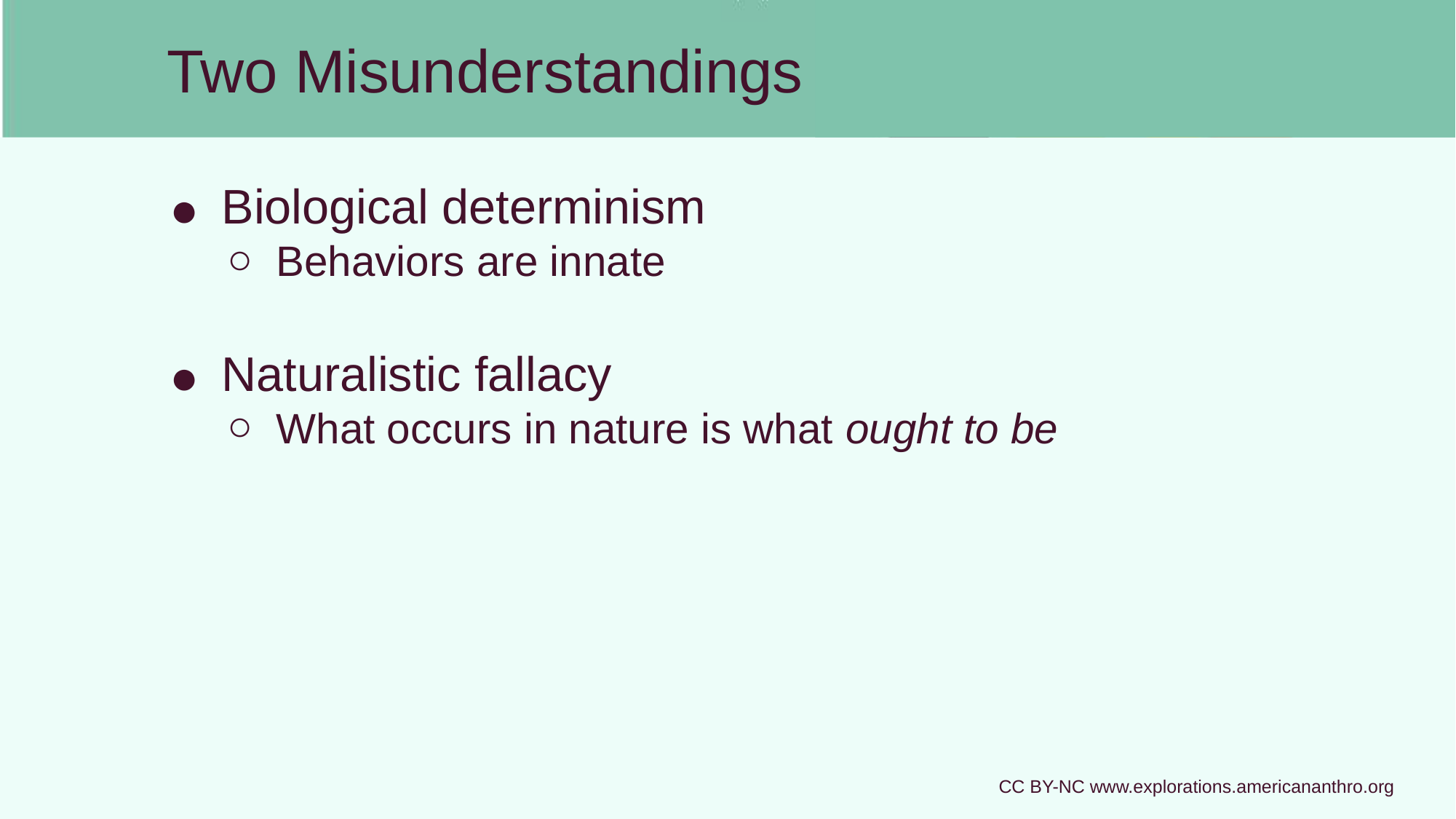

# Two Misunderstandings
Biological determinism
Behaviors are innate

Naturalistic fallacy
What occurs in nature is what ought to be